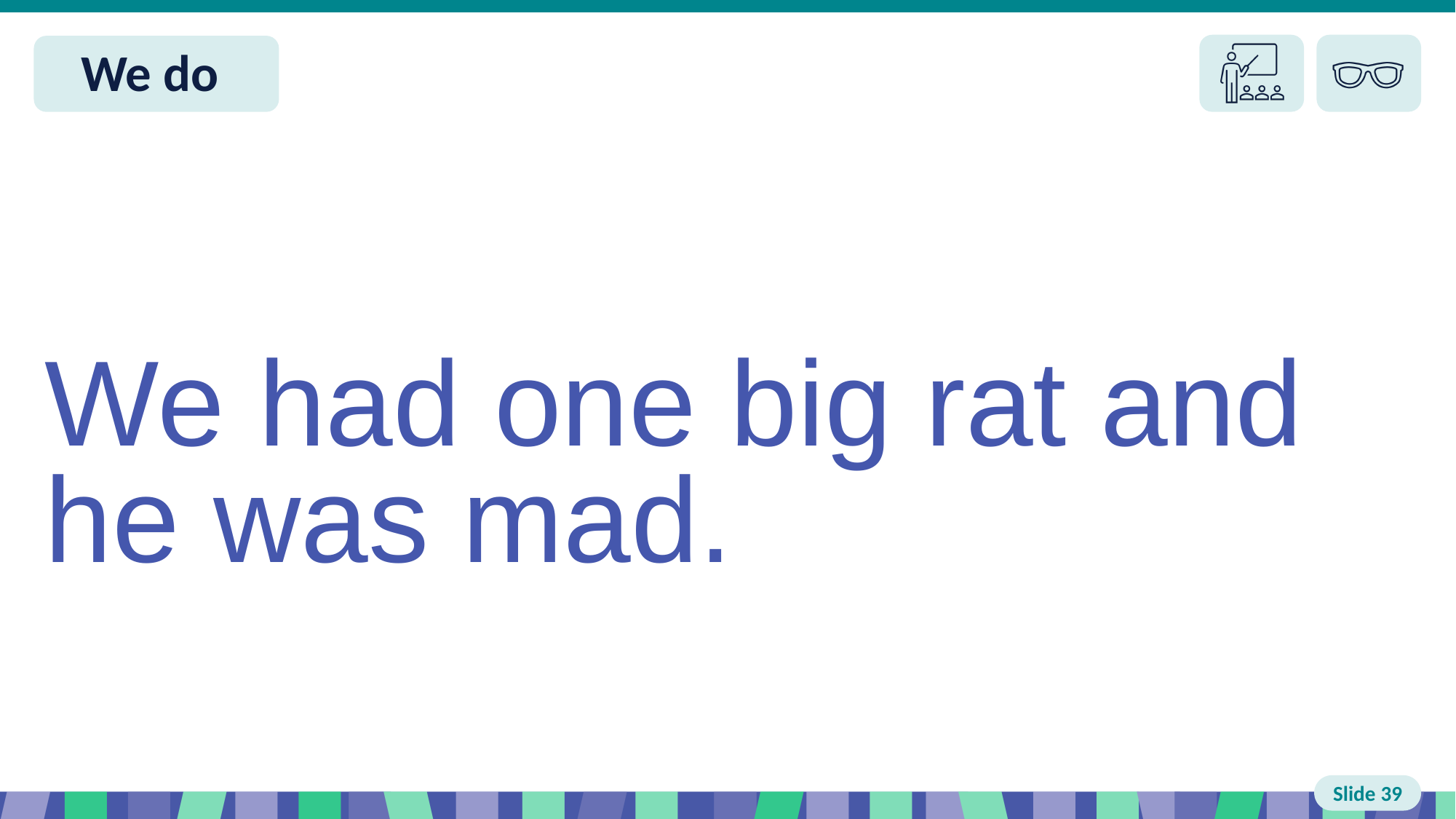

Slide 39 We do
We had one big rat and he was mad.